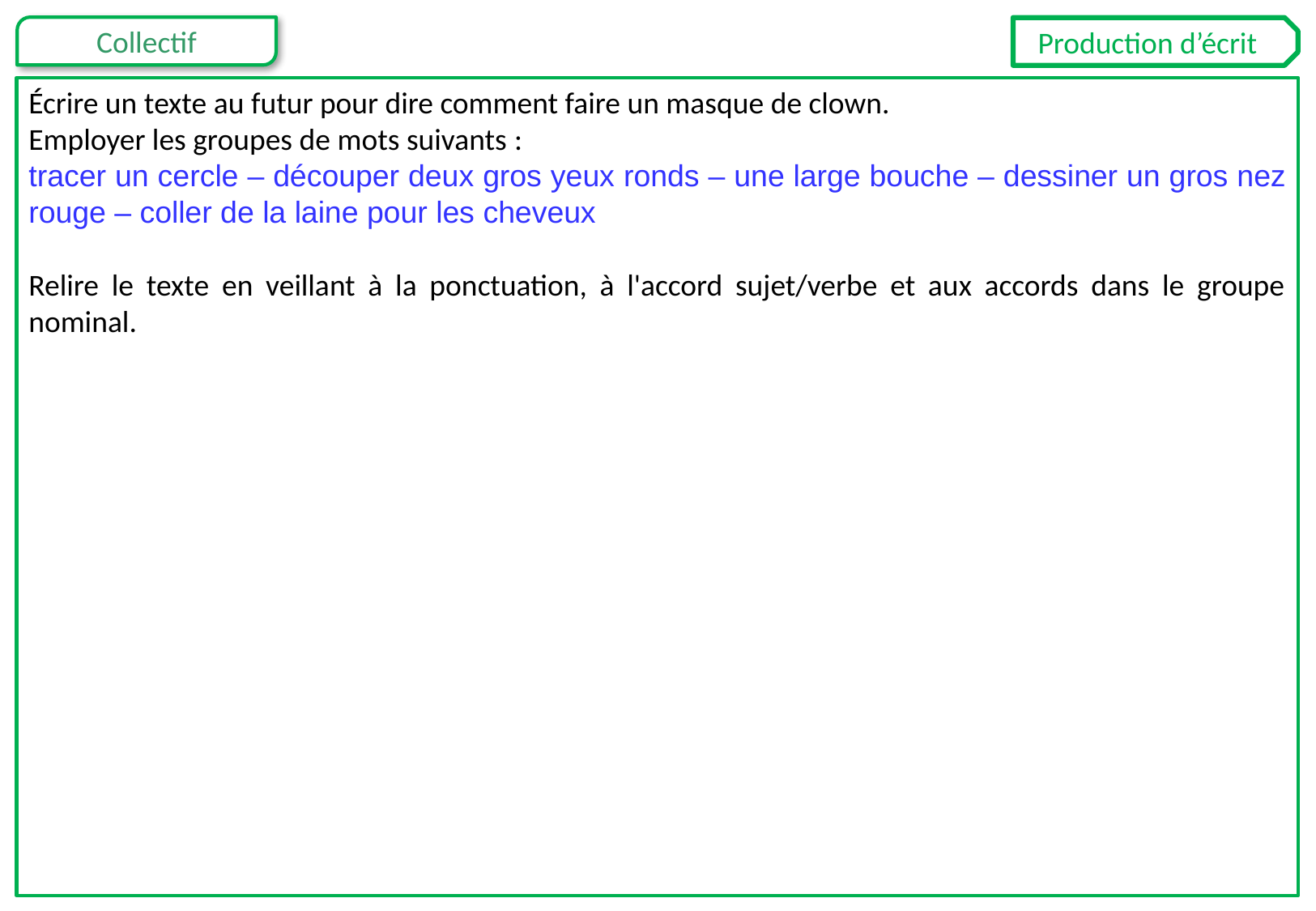

Production d’écrit
Écrire un texte au futur pour dire comment faire un masque de clown.
Employer les groupes de mots suivants :
tracer un cercle – découper deux gros yeux ronds – une large bouche – dessiner un gros nez rouge – coller de la laine pour les cheveux

Relire le texte en veillant à la ponctuation, à l'accord sujet/verbe et aux accords dans le groupe nominal.